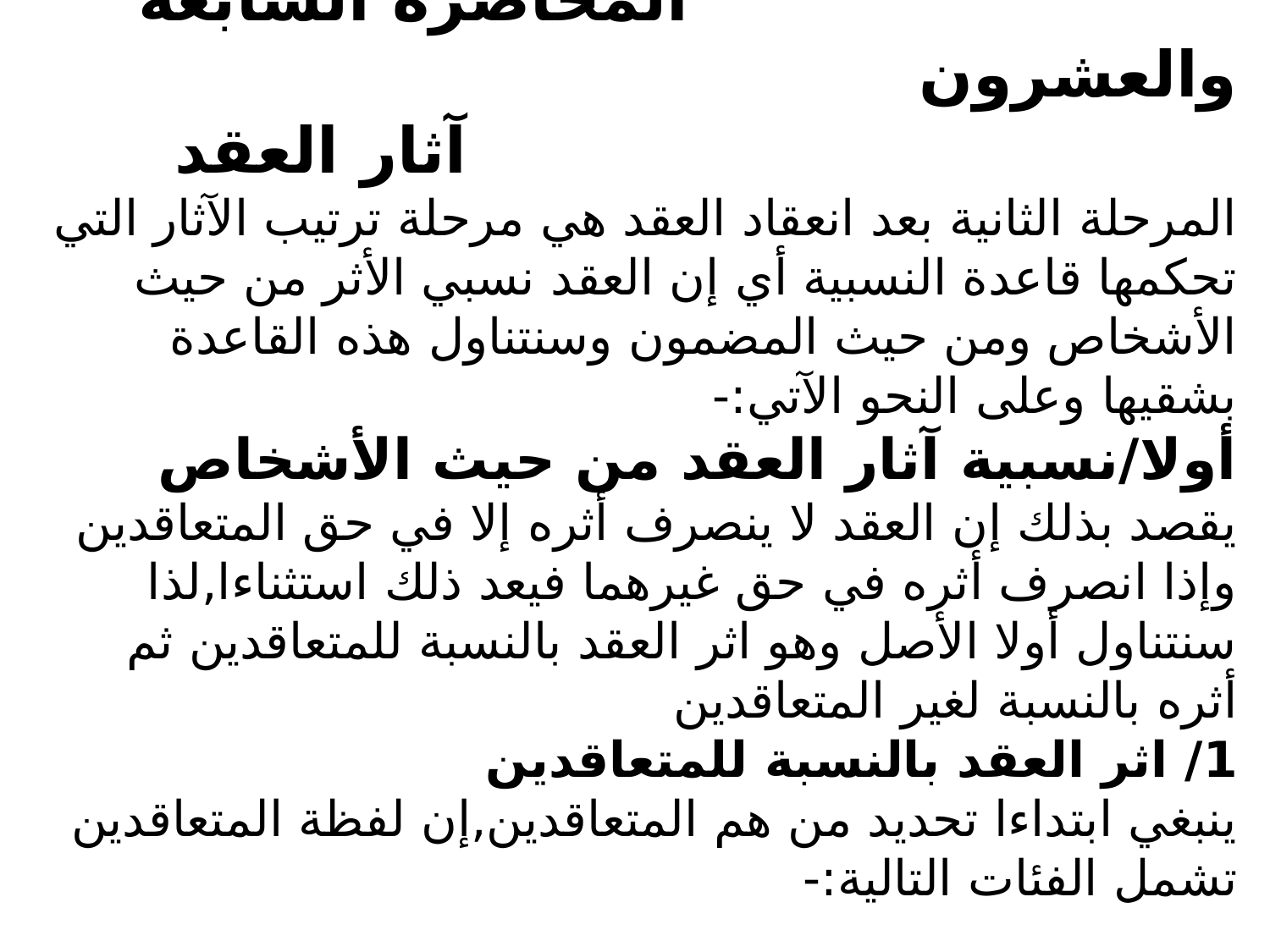

# المحاضرة السابعة والعشرون آثار العقد المرحلة الثانية بعد انعقاد العقد هي مرحلة ترتيب الآثار التي تحكمها قاعدة النسبية أي إن العقد نسبي الأثر من حيث الأشخاص ومن حيث المضمون وسنتناول هذه القاعدة بشقيها وعلى النحو الآتي:- أولا/نسبية آثار العقد من حيث الأشخاص يقصد بذلك إن العقد لا ينصرف أثره إلا في حق المتعاقدين وإذا انصرف أثره في حق غيرهما فيعد ذلك استثناءا,لذا سنتناول أولا الأصل وهو اثر العقد بالنسبة للمتعاقدين ثم أثره بالنسبة لغير المتعاقدين 1/ اثر العقد بالنسبة للمتعاقدين ينبغي ابتداءا تحديد من هم المتعاقدين,إن لفظة المتعاقدين تشمل الفئات التالية:-